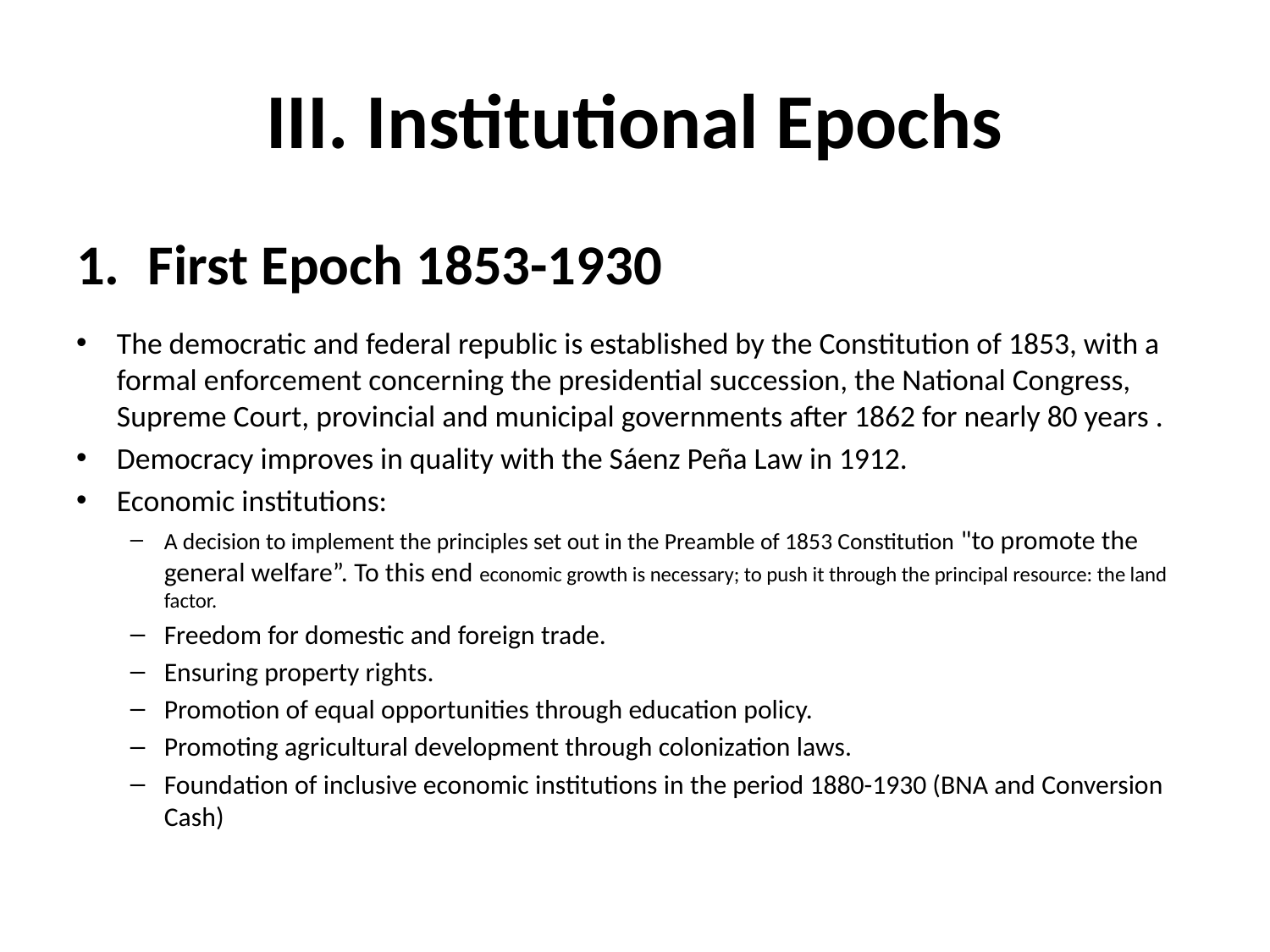

# III. Institutional Epochs
First Epoch 1853-1930
The democratic and federal republic is established by the Constitution of 1853, with a formal enforcement concerning the presidential succession, the National Congress, Supreme Court, provincial and municipal governments after 1862 for nearly 80 years .
Democracy improves in quality with the Sáenz Peña Law in 1912.
Economic institutions:
A decision to implement the principles set out in the Preamble of 1853 Constitution "to promote the general welfare”. To this end economic growth is necessary; to push it through the principal resource: the land factor.
Freedom for domestic and foreign trade.
Ensuring property rights.
Promotion of equal opportunities through education policy.
Promoting agricultural development through colonization laws.
Foundation of inclusive economic institutions in the period 1880-1930 (BNA and Conversion Cash)